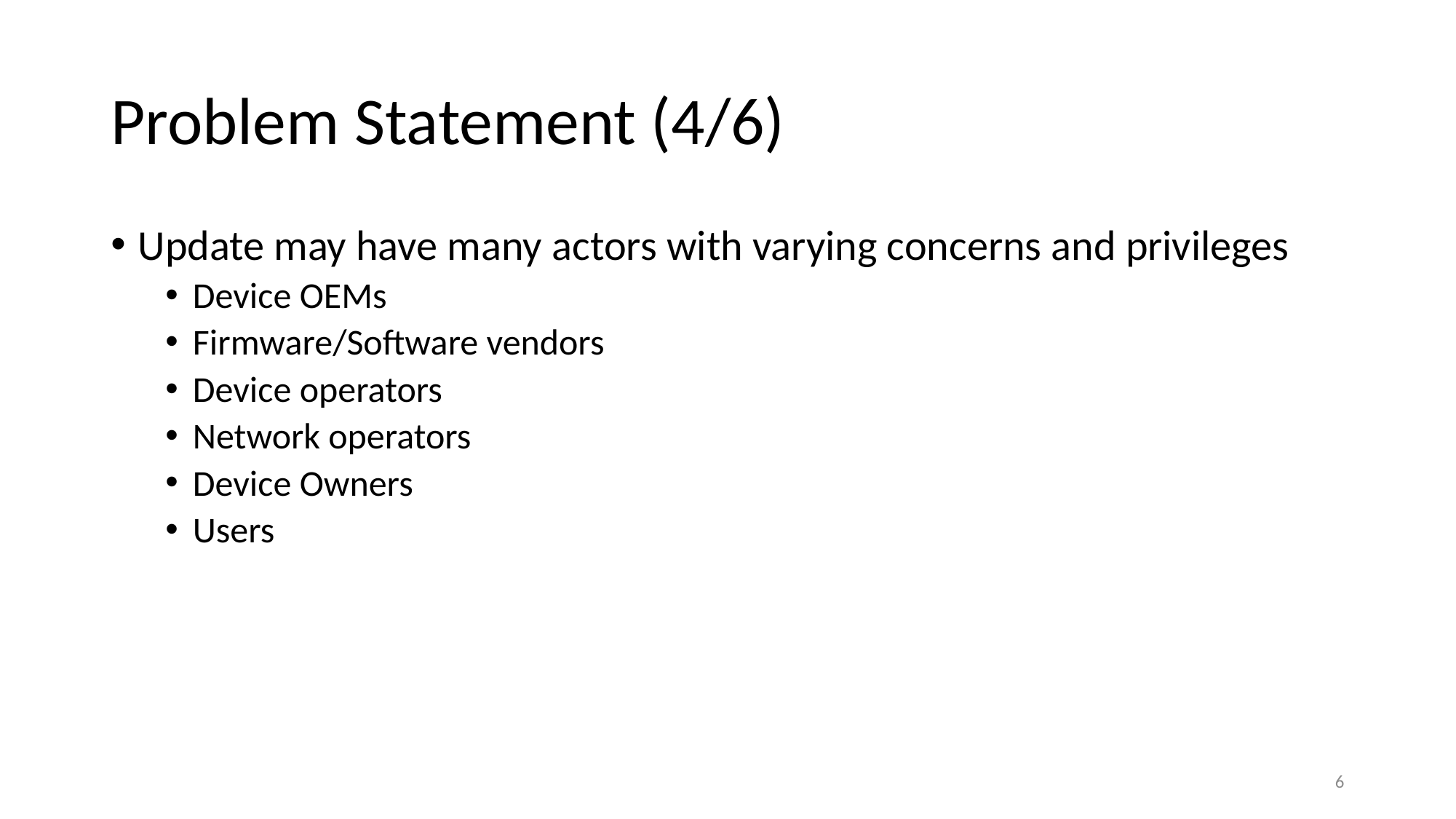

# Problem Statement (4/6)
Update may have many actors with varying concerns and privileges
Device OEMs
Firmware/Software vendors
Device operators
Network operators
Device Owners
Users
6